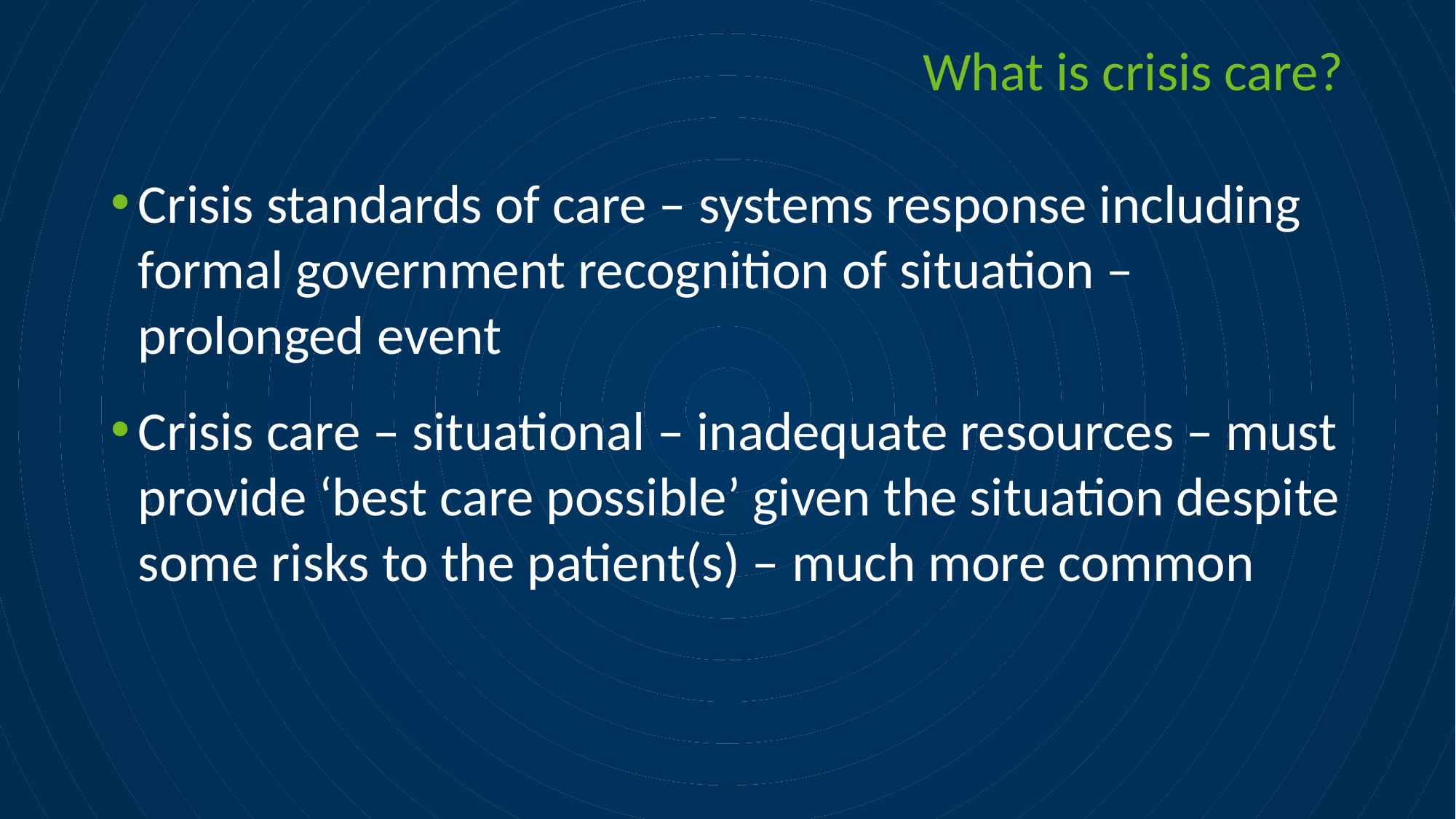

# What is crisis care?
Crisis standards of care – systems response including formal government recognition of situation – prolonged event
Crisis care – situational – inadequate resources – must provide ‘best care possible’ given the situation despite some risks to the patient(s) – much more common